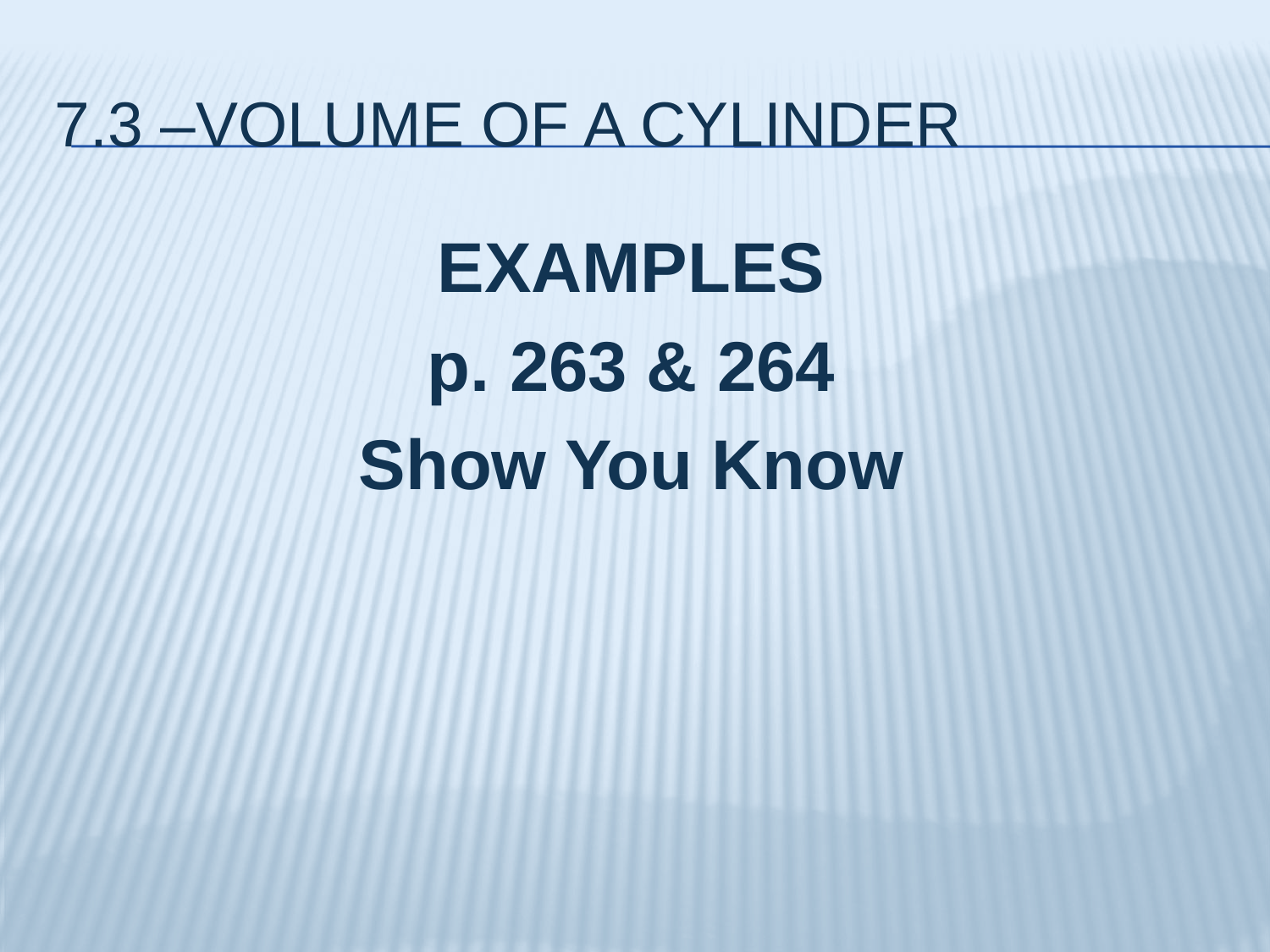

# 7.3 –Volume of a cylinder
EXAMPLES
p. 263 & 264
Show You Know